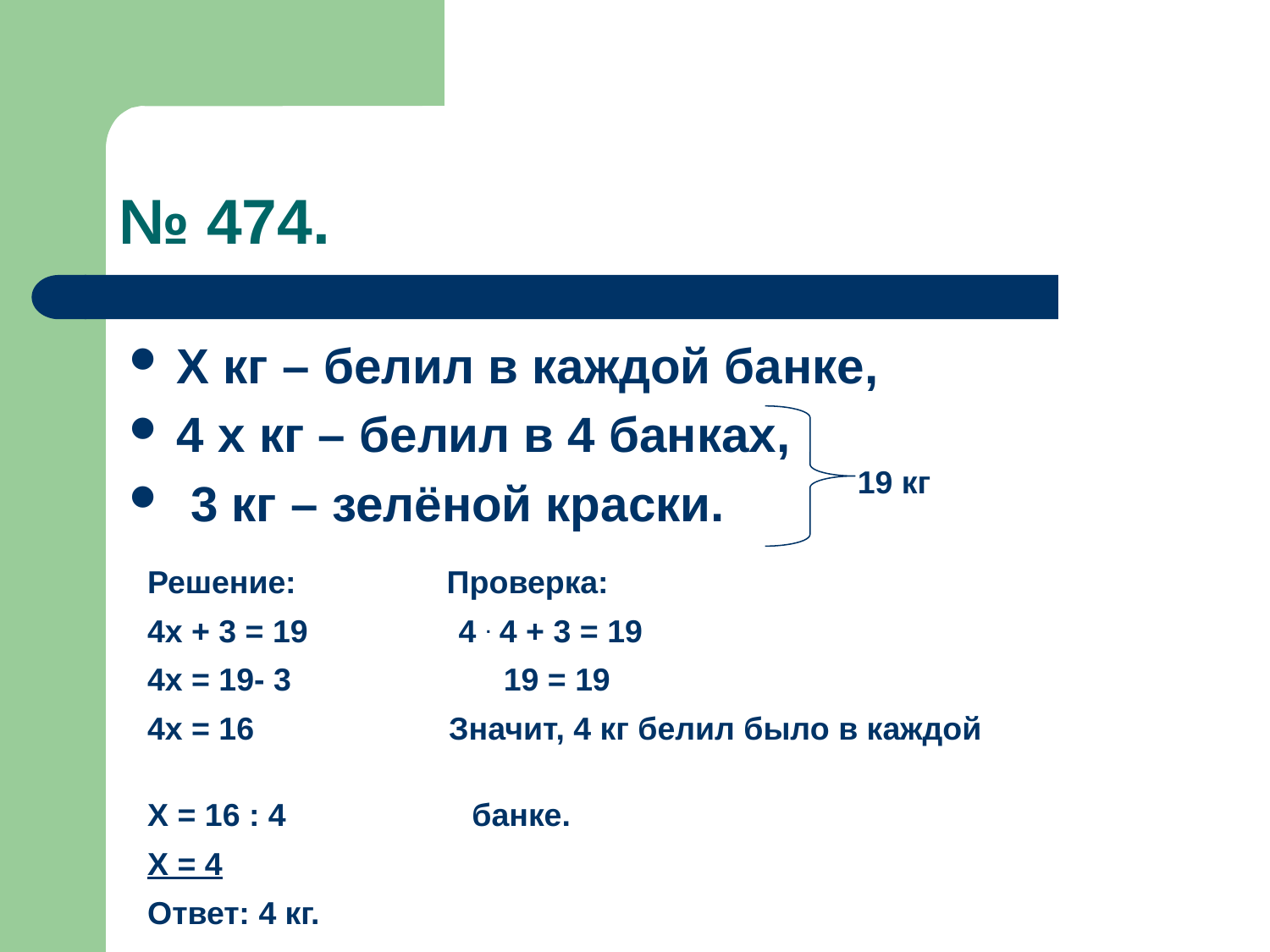

# № 474.
Х кг – белил в каждой банке,
4 х кг – белил в 4 банках,
 3 кг – зелёной краски.

19 кг
Решение:                 Проверка:
4х + 3 = 19                 4 . 4 + 3 = 19
4х = 19- 3                        19 = 19
4х = 16                      Значит, 4 кг белил было в каждой
Х = 16 : 4                     банке.
Х = 4
Ответ: 4 кг.